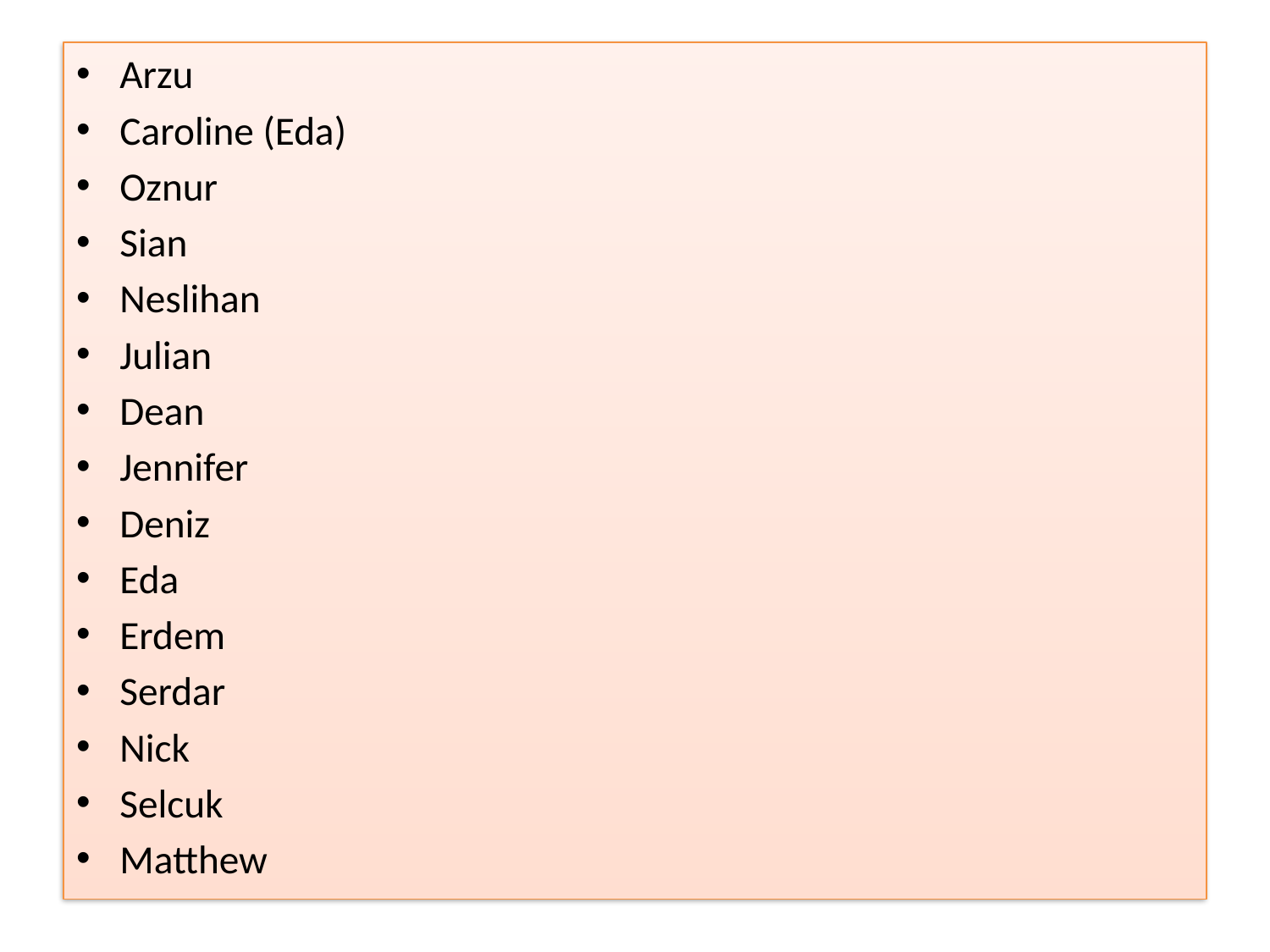

Arzu
Caroline (Eda)
Oznur
Sian
Neslihan
Julian
Dean
Jennifer
Deniz
Eda
Erdem
Serdar
Nick
Selcuk
Matthew